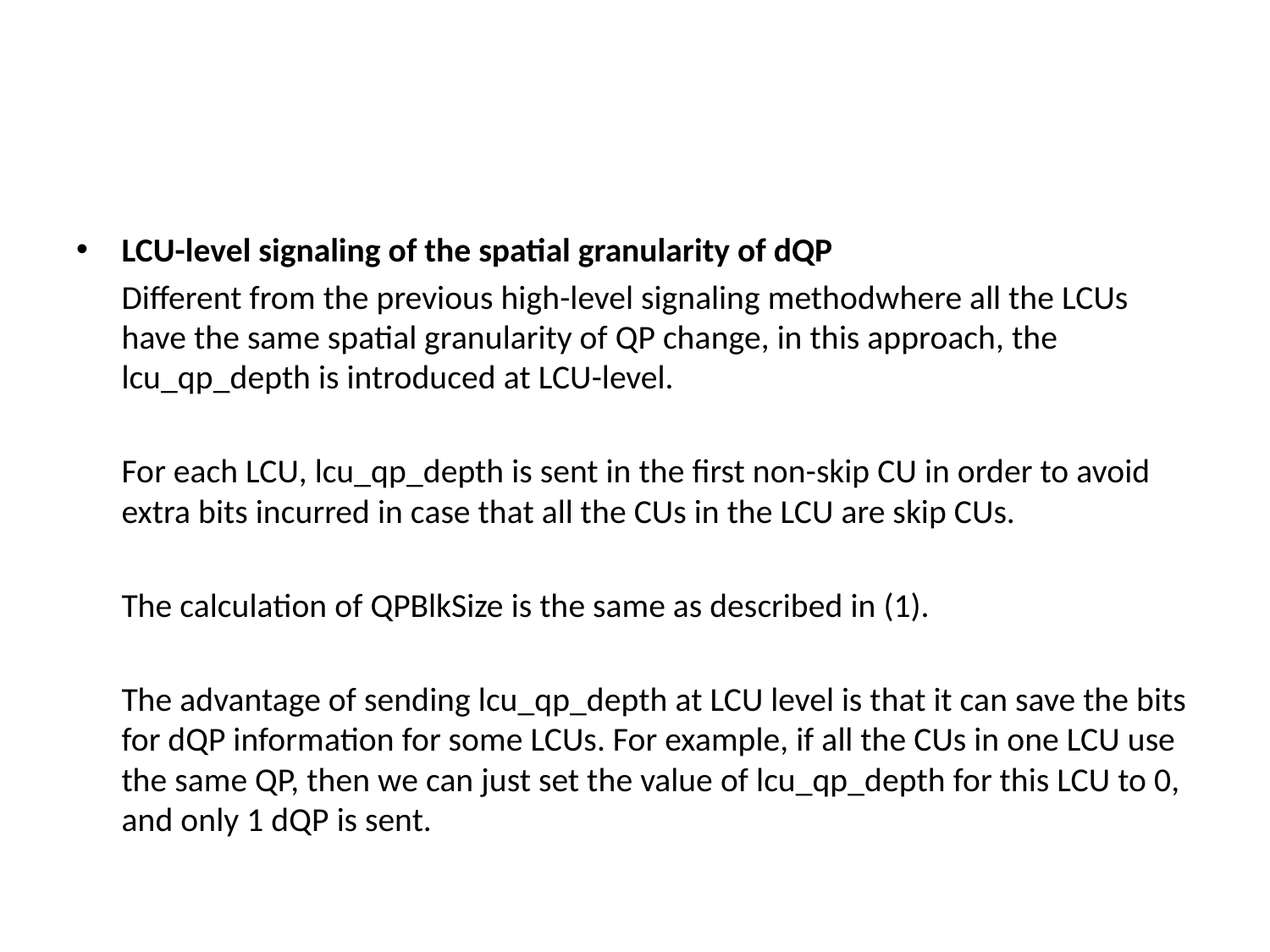

#
LCU-level signaling of the spatial granularity of dQP
	Different from the previous high-level signaling methodwhere all the LCUs have the same spatial granularity of QP change, in this approach, the lcu_qp_depth is introduced at LCU-level.

	For each LCU, lcu_qp_depth is sent in the first non-skip CU in order to avoid extra bits incurred in case that all the CUs in the LCU are skip CUs.

	The calculation of QPBlkSize is the same as described in (1).

	The advantage of sending lcu_qp_depth at LCU level is that it can save the bits for dQP information for some LCUs. For example, if all the CUs in one LCU use the same QP, then we can just set the value of lcu_qp_depth for this LCU to 0, and only 1 dQP is sent.